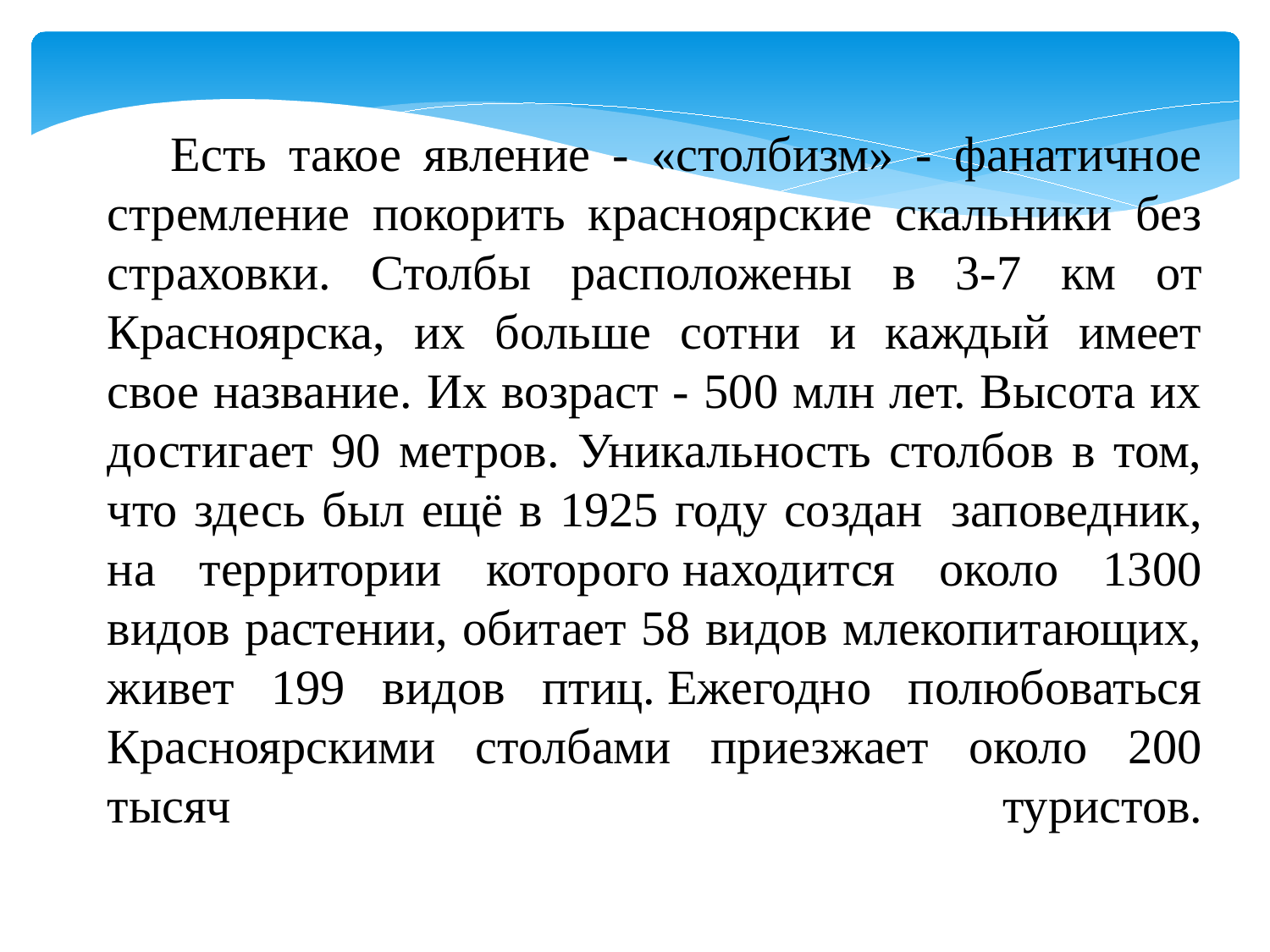

Есть такое явление - «столбизм» - фанатичное стремление покорить красноярские скальники без страховки. Столбы расположены в 3-7 км от Красноярска, их больше сотни и каждый имеет свое название. Их возраст - 500 млн лет. Высота их достигает 90 метров. Уникальность столбов в том, что здесь был ещё в 1925 году создан  заповедник, на территории которого находится около 1300 видов растении, обитает 58 видов млекопитающих, живет 199 видов птиц. Ежегодно полюбоваться Красноярскими столбами приезжает около 200 тысяч туристов.